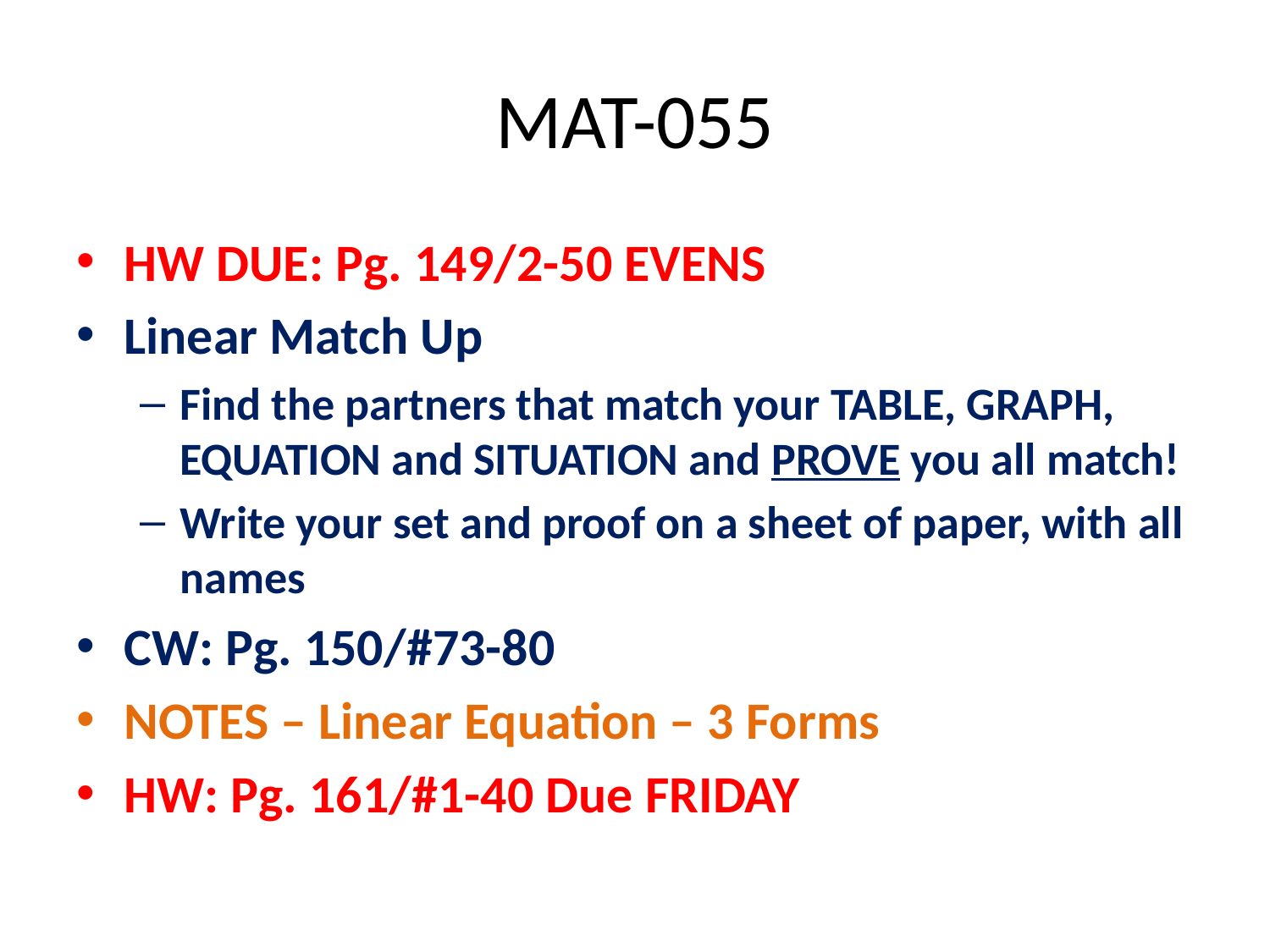

# MAT-055
HW DUE: Pg. 149/2-50 EVENS
Linear Match Up
Find the partners that match your TABLE, GRAPH, EQUATION and SITUATION and PROVE you all match!
Write your set and proof on a sheet of paper, with all names
CW: Pg. 150/#73-80
NOTES – Linear Equation – 3 Forms
HW: Pg. 161/#1-40 Due FRIDAY